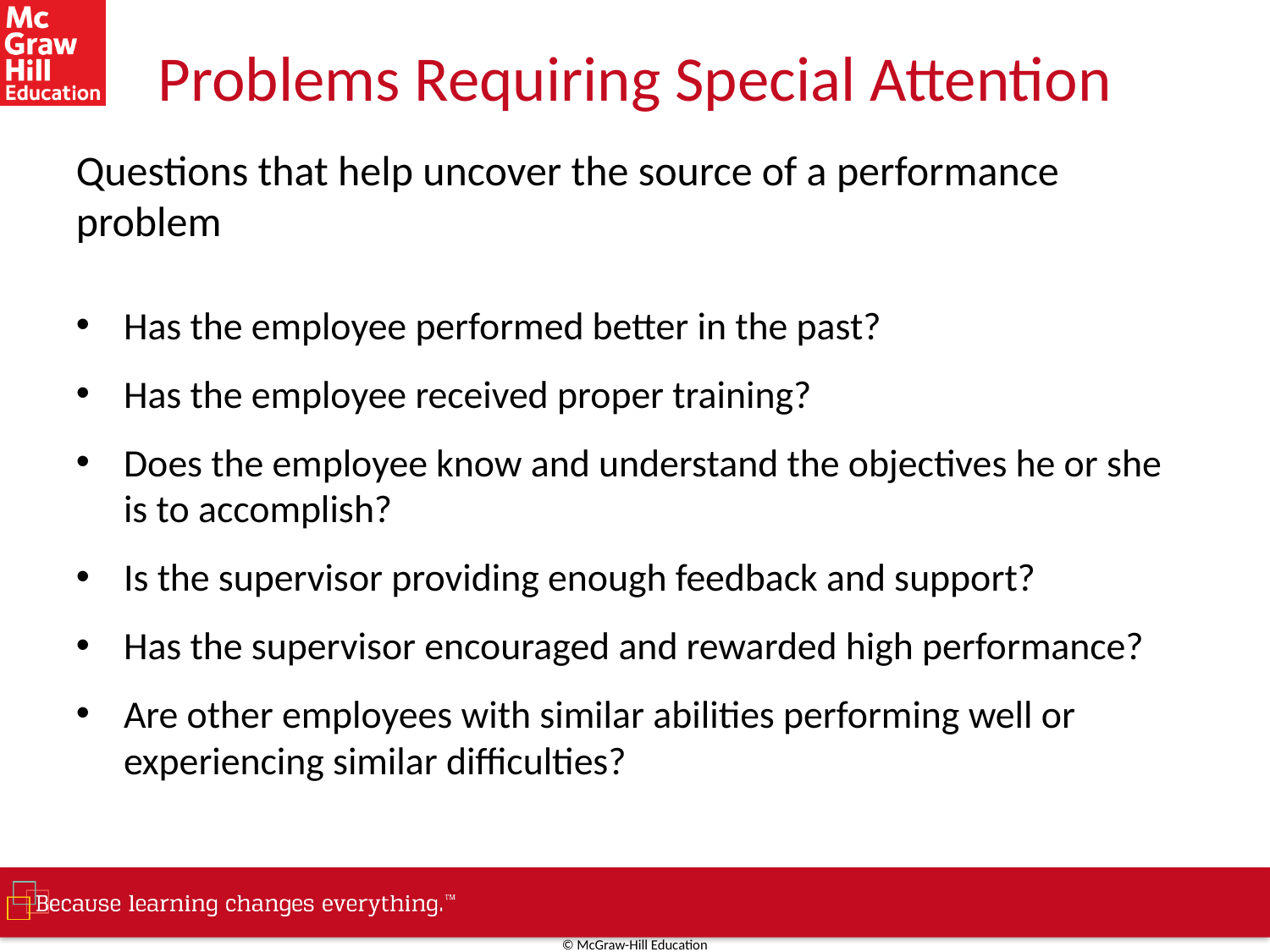

# Problems Requiring Special Attention
Questions that help uncover the source of a performance problem

Has the employee performed better in the past?
Has the employee received proper training?
Does the employee know and understand the objectives he or she is to accomplish?
Is the supervisor providing enough feedback and support?
Has the supervisor encouraged and rewarded high performance?
Are other employees with similar abilities performing well or experiencing similar difficulties?